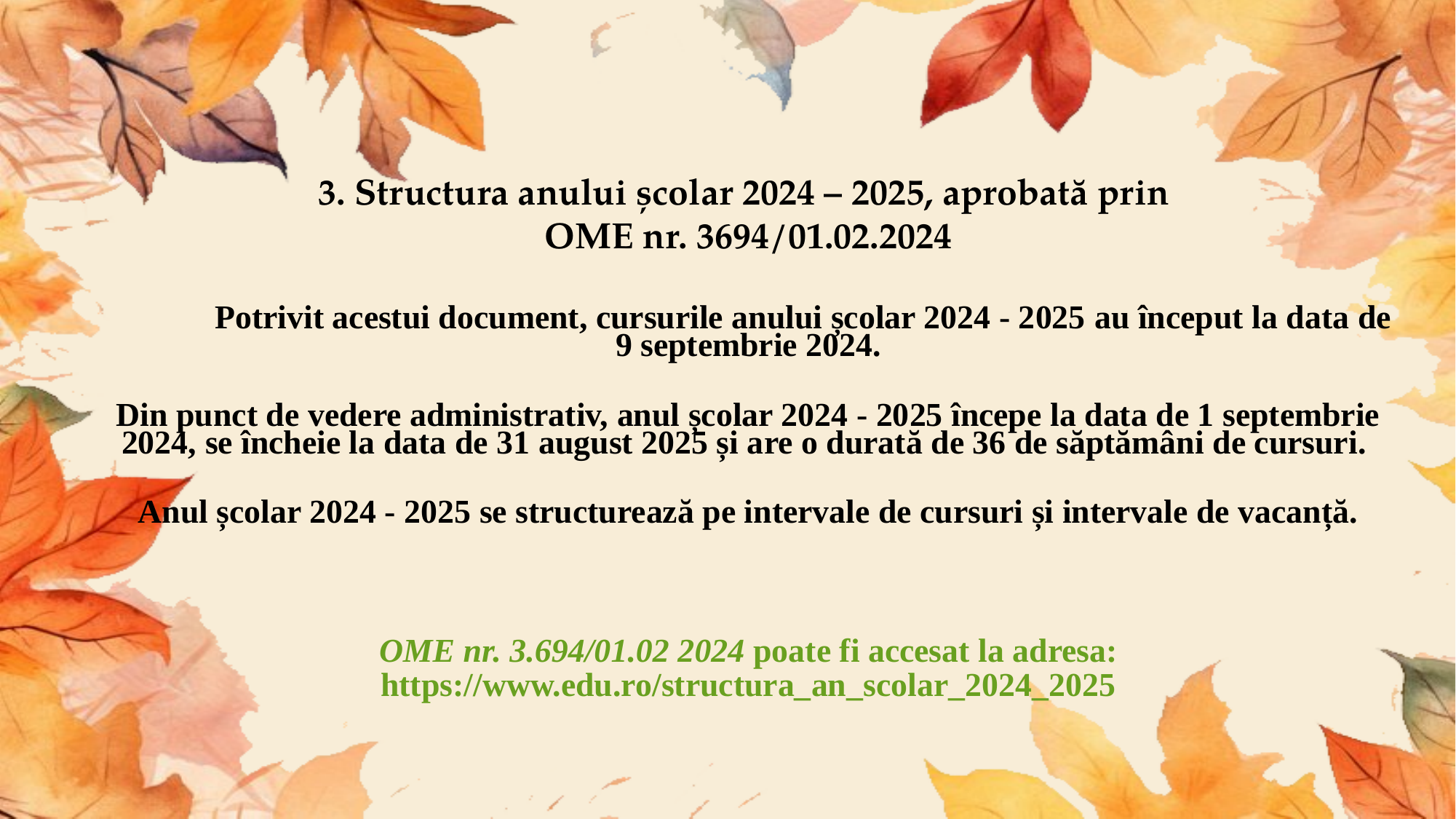

3. Structura anului școlar 2024 – 2025, aprobată prin
OME nr. 3694/01.02.2024

	Potrivit acestui document, cursurile anului școlar 2024 - 2025 au început la data de 9 septembrie 2024.

Din punct de vedere administrativ, anul școlar 2024 - 2025 începe la data de 1 septembrie 2024, se încheie la data de 31 august 2025 și are o durată de 36 de săptămâni de cursuri.

Anul școlar 2024 - 2025 se structurează pe intervale de cursuri și intervale de vacanță.

OME nr. 3.694/01.02 2024 poate fi accesat la adresa:
https://www.edu.ro/structura_an_scolar_2024_2025